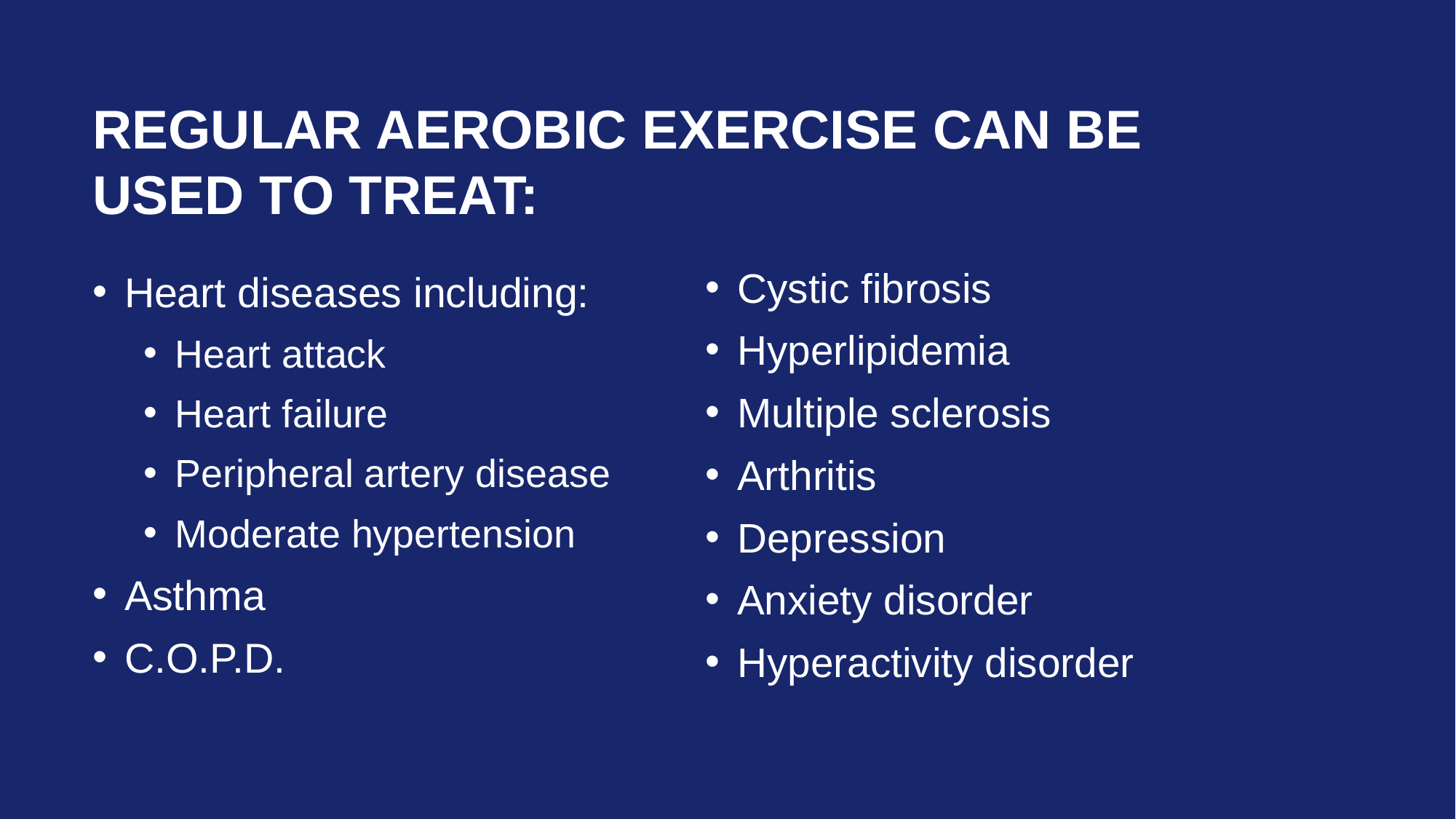

# Regular aerobic exercise can be used to treat:
Heart diseases including:
Heart attack
Heart failure
Peripheral artery disease
Moderate hypertension
Asthma
C.O.P.D.
Cystic fibrosis
Hyperlipidemia
Multiple sclerosis
Arthritis
Depression
Anxiety disorder
Hyperactivity disorder